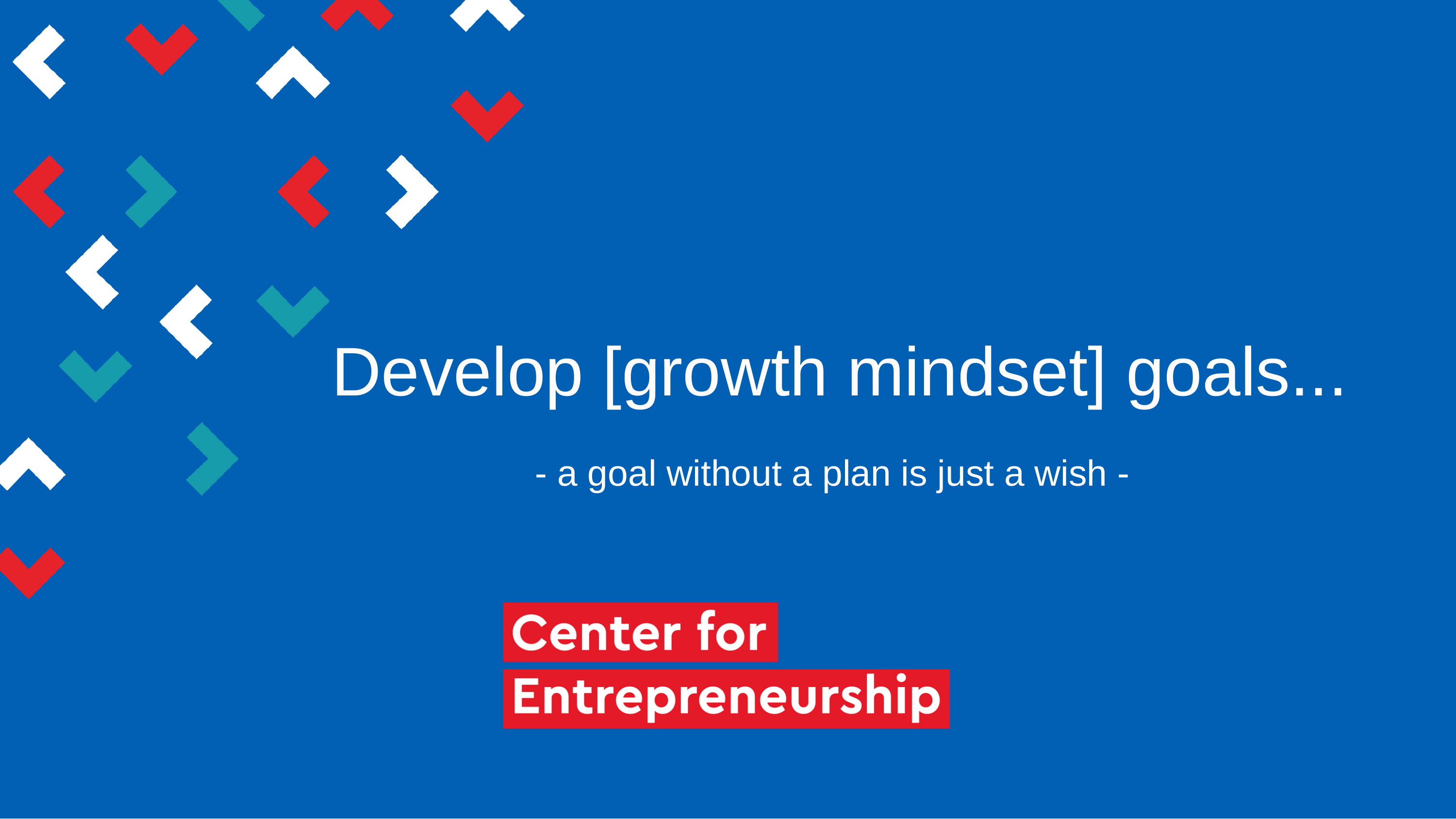

Develop [growth mindset] goals...
- a goal without a plan is just a wish -